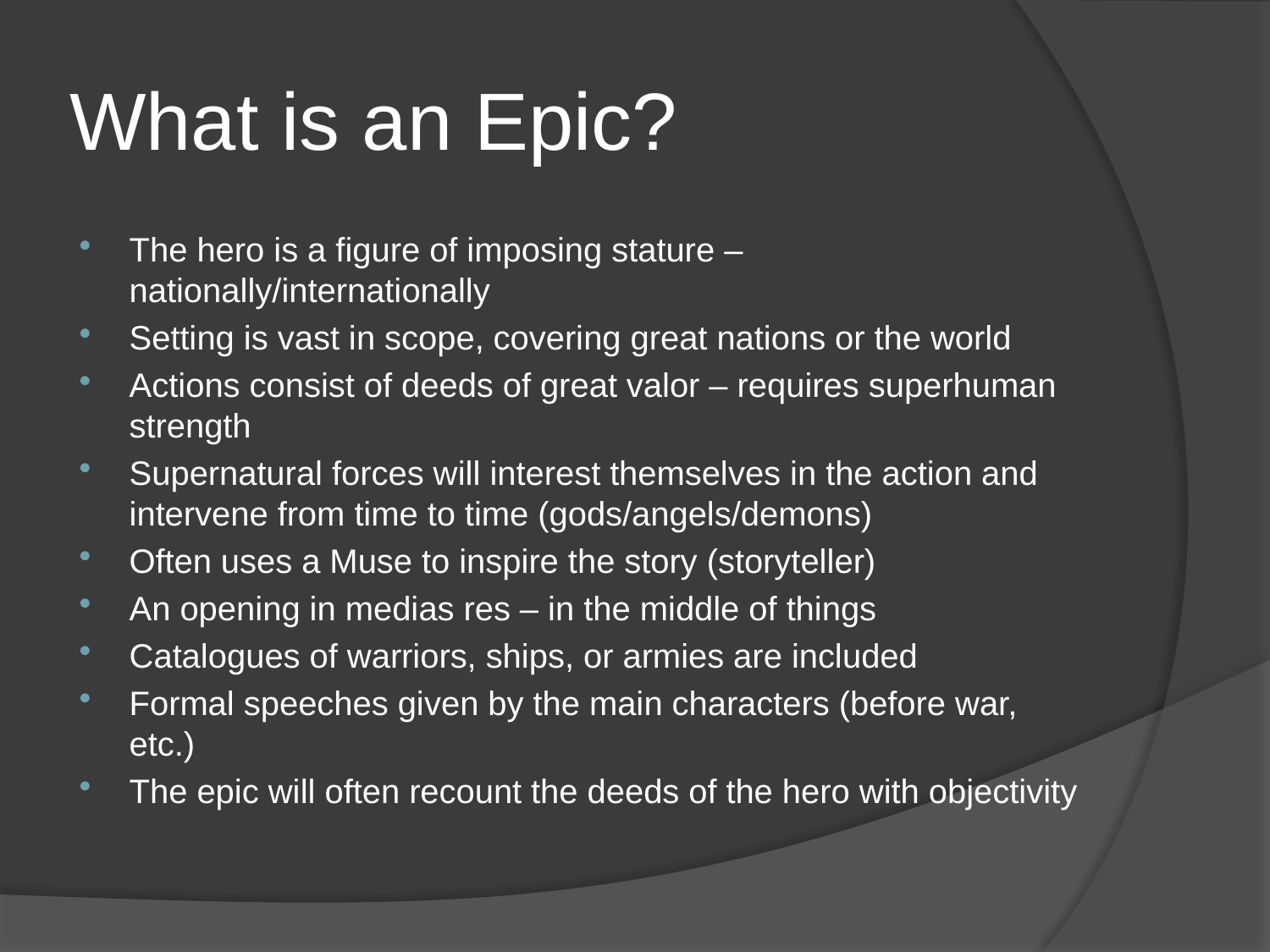

# What is an Epic?
The hero is a figure of imposing stature – nationally/internationally
Setting is vast in scope, covering great nations or the world
Actions consist of deeds of great valor – requires superhuman strength
Supernatural forces will interest themselves in the action and intervene from time to time (gods/angels/demons)
Often uses a Muse to inspire the story (storyteller)
An opening in medias res – in the middle of things
Catalogues of warriors, ships, or armies are included
Formal speeches given by the main characters (before war, etc.)
The epic will often recount the deeds of the hero with objectivity